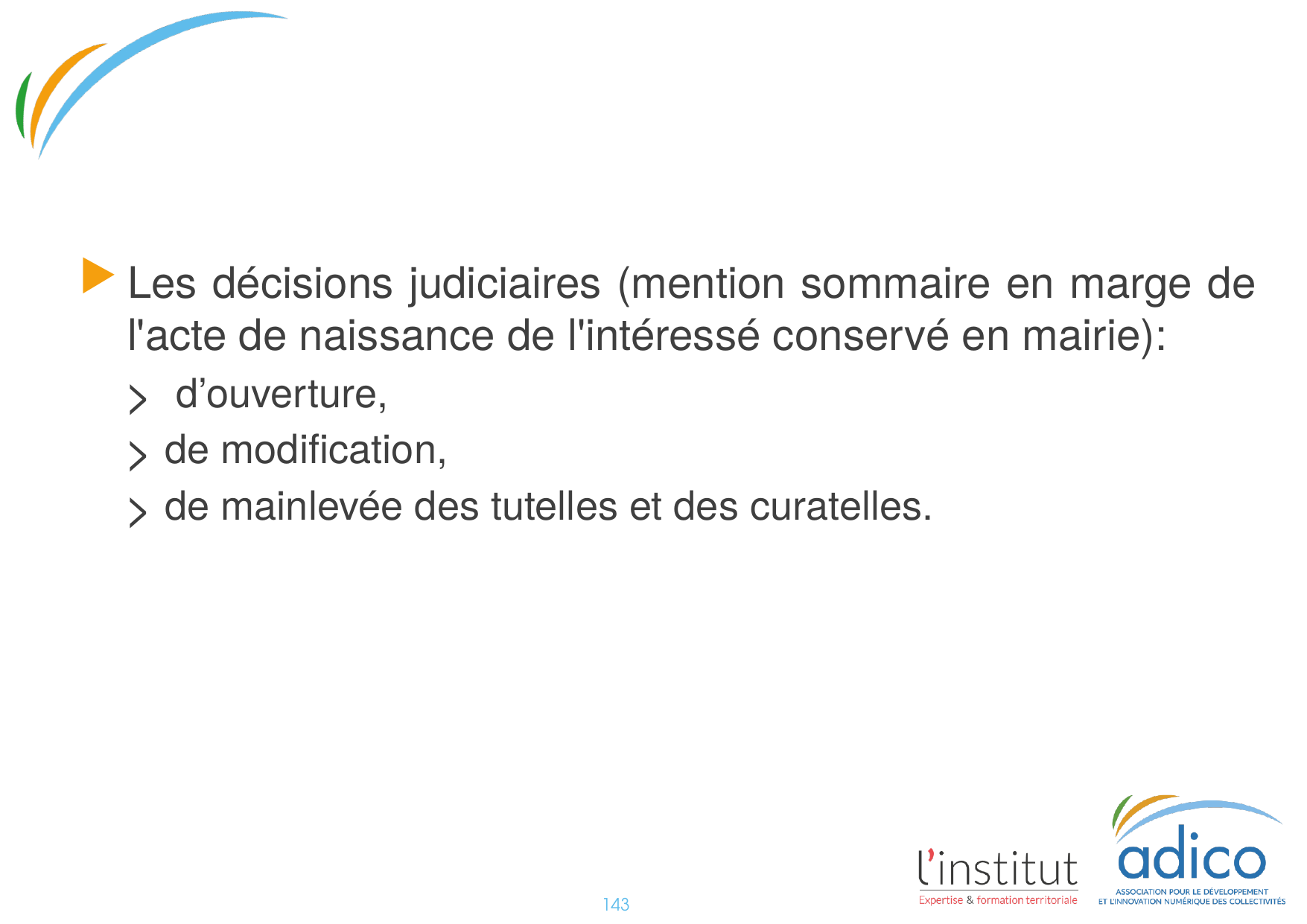

#

Les décisions judiciaires (mention sommaire en marge de l'acte de naissance de l'intéressé conservé en mairie):
 d’ouverture,
de modification,
de mainlevée des tutelles et des curatelles.